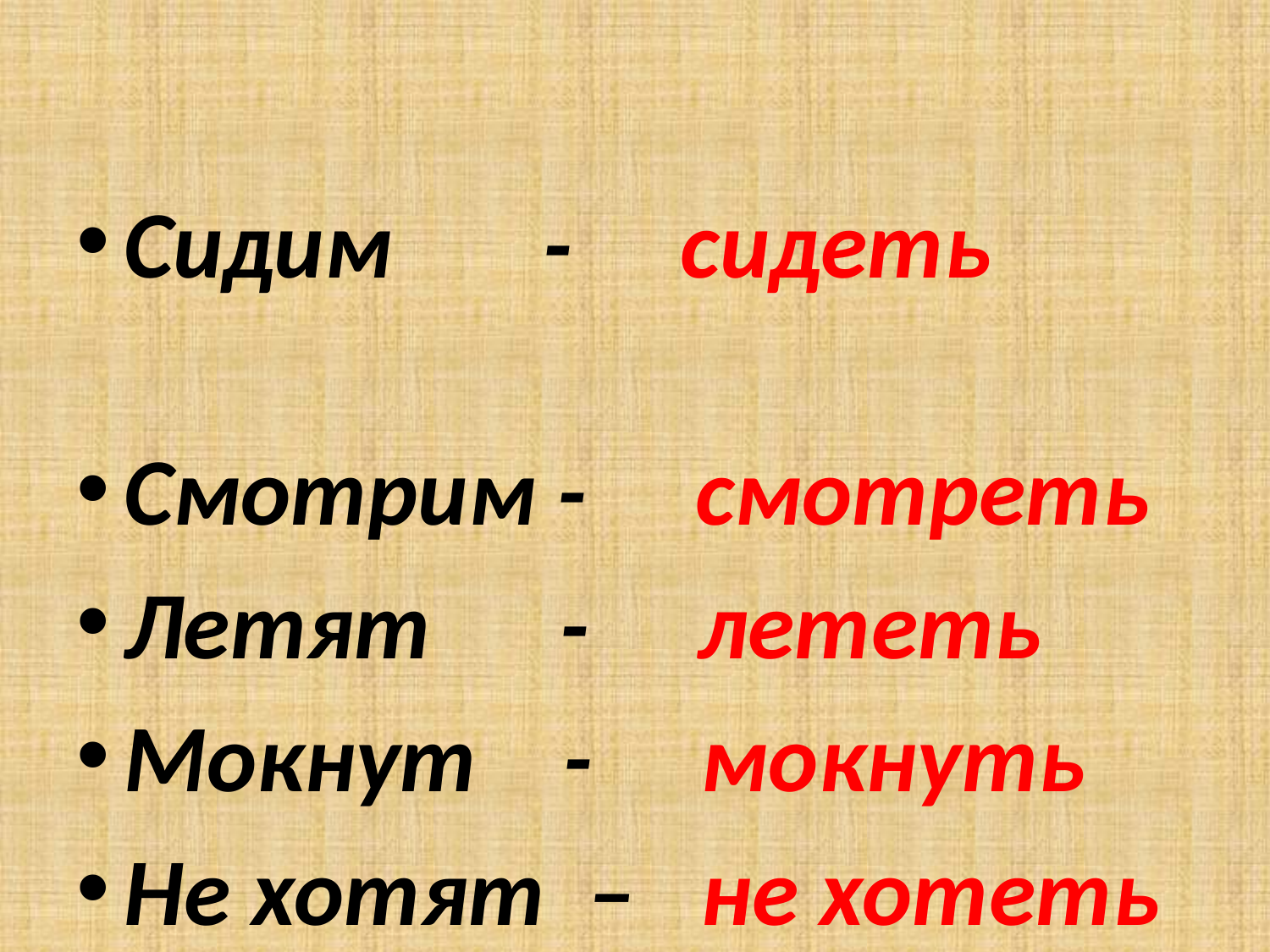

#
Сидим       -     сидеть
Смотрим -     смотреть
Летят      -     лететь
Мокнут    -     мокнуть
Не хотят  –   не хотеть